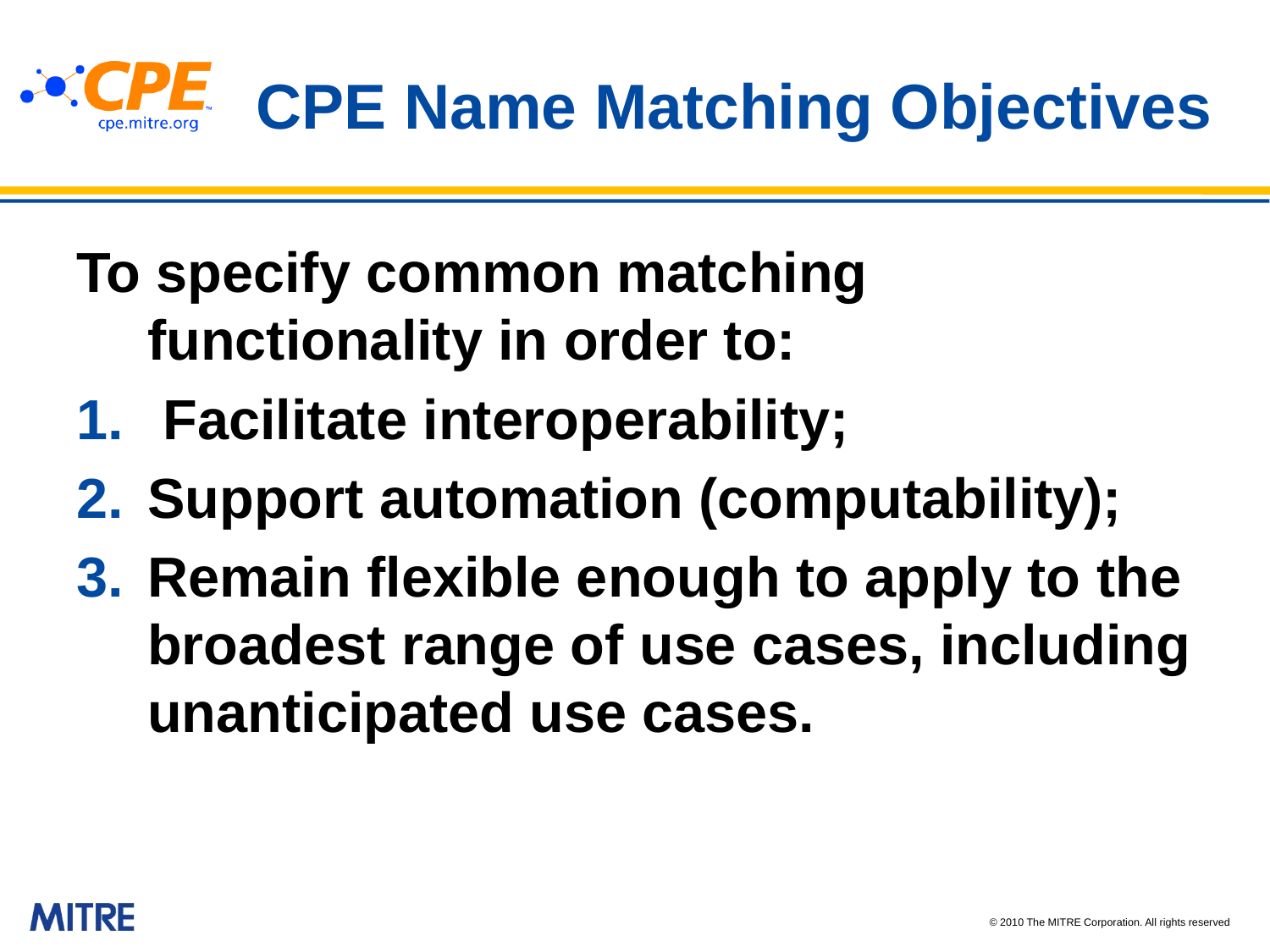

# CPE Name Matching Objectives
To specify common matching functionality in order to:
 Facilitate interoperability;
Support automation (computability);
Remain flexible enough to apply to the broadest range of use cases, including unanticipated use cases.